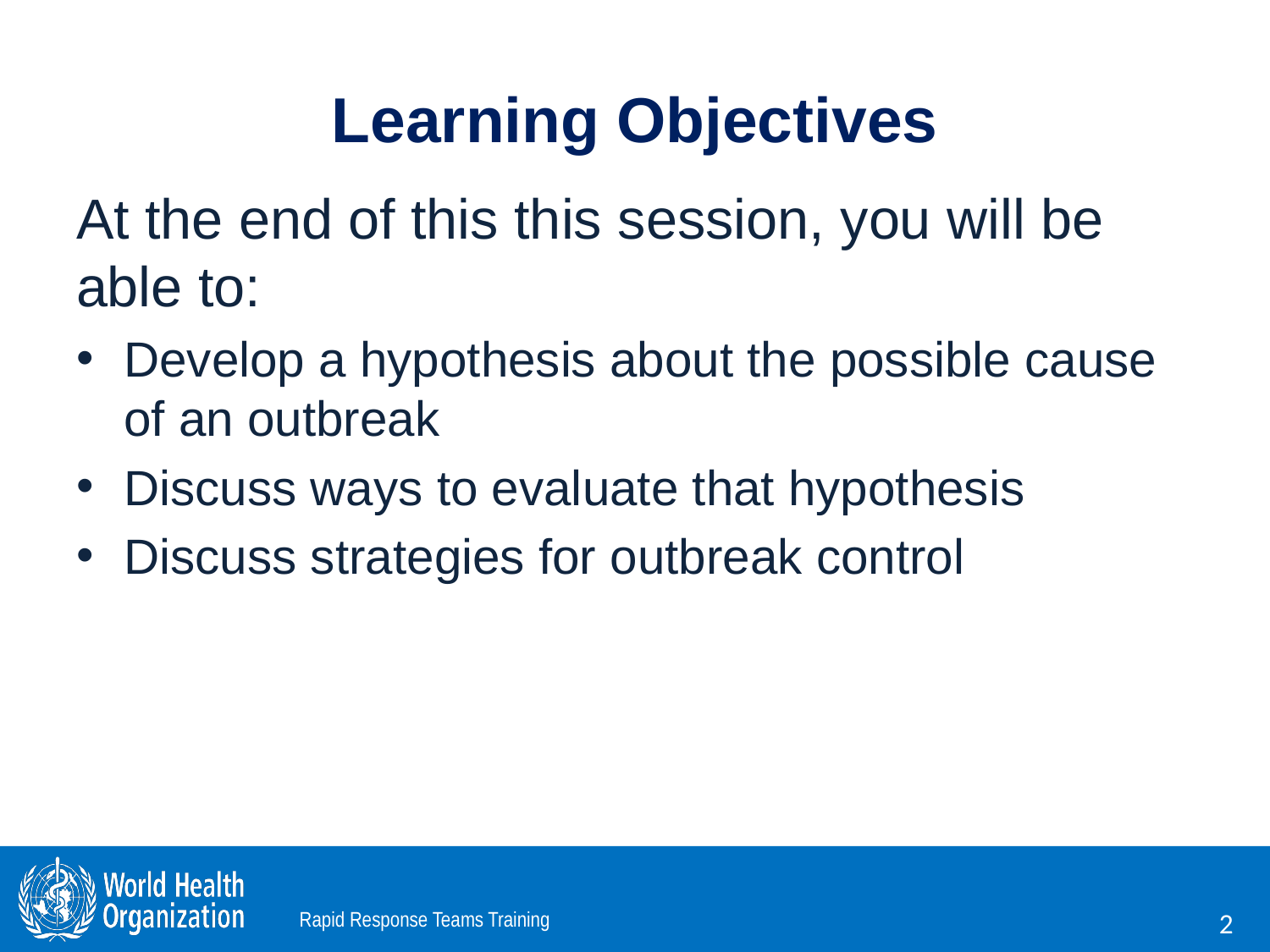

# Learning Objectives
At the end of this this session, you will be able to:
Develop a hypothesis about the possible cause of an outbreak
Discuss ways to evaluate that hypothesis
Discuss strategies for outbreak control